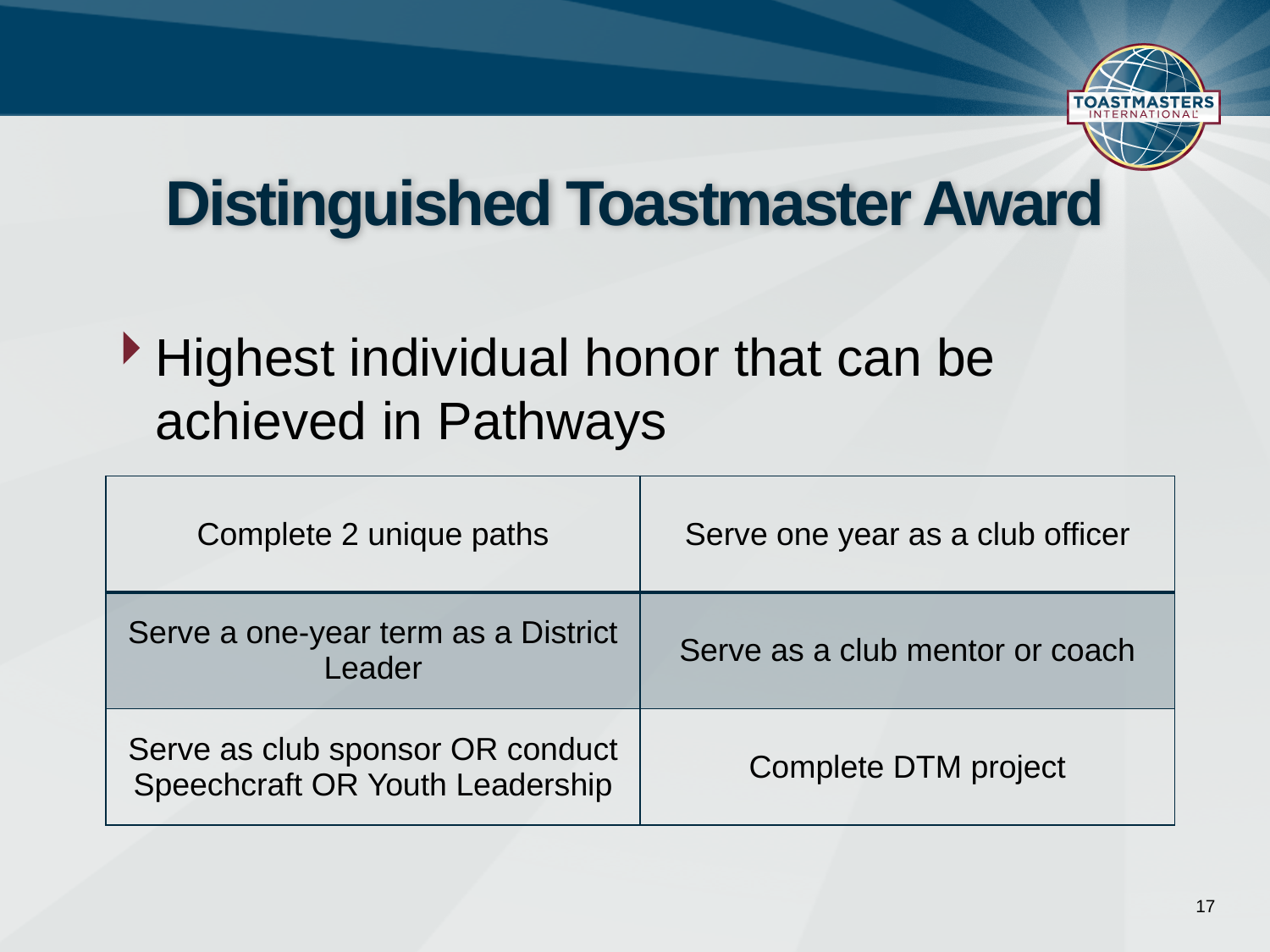

# Distinguished Toastmaster Award
Highest individual honor that can be achieved in Pathways
| Complete 2 unique paths | Serve one year as a club officer |
| --- | --- |
| Serve a one-year term as a District Leader | Serve as a club mentor or coach |
| Serve as club sponsor OR conduct Speechcraft OR Youth Leadership | Complete DTM project |
17